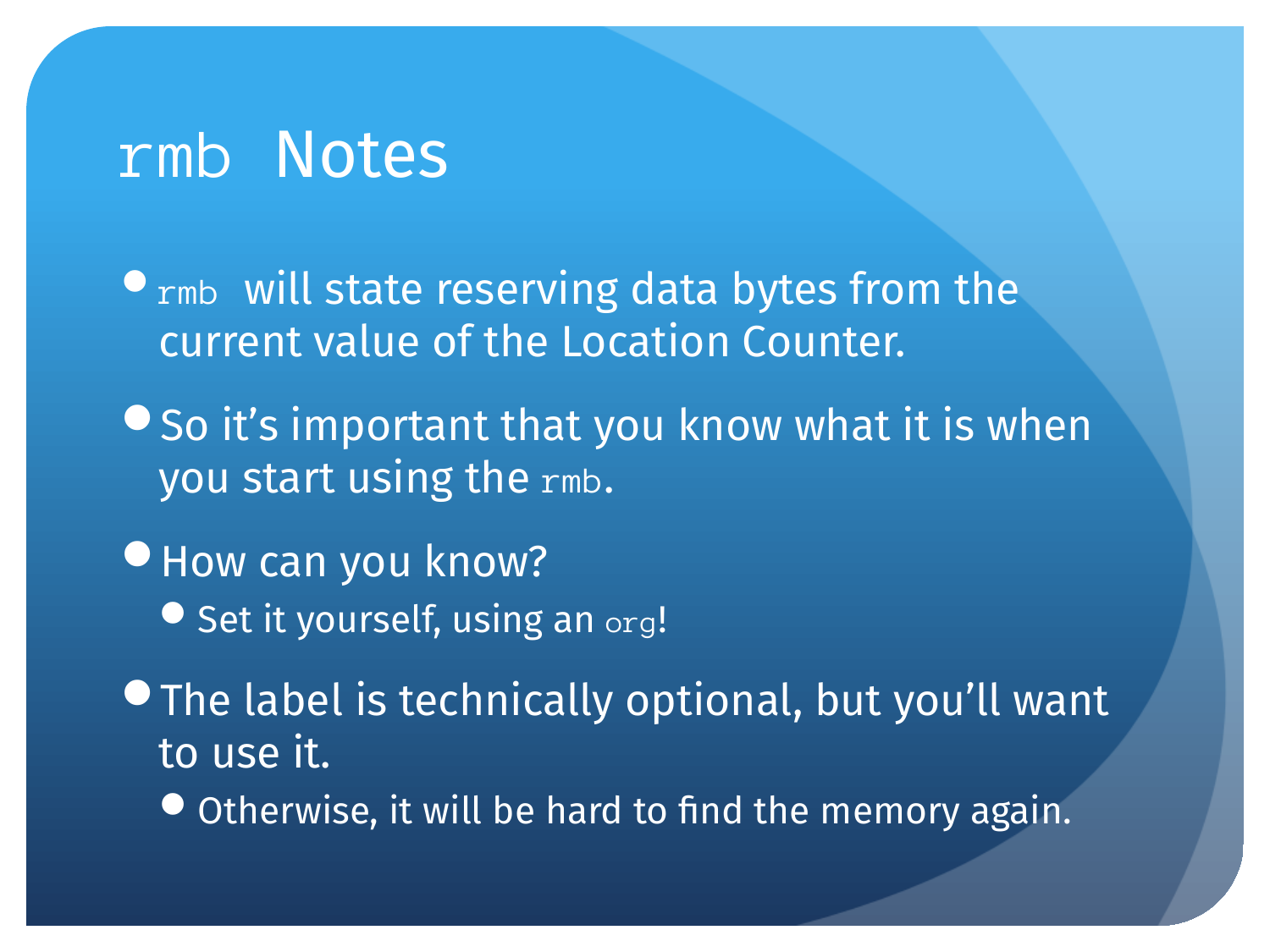

# rmb Notes
rmb will state reserving data bytes from the current value of the Location Counter.
So it’s important that you know what it is when you start using the rmb.
How can you know?
Set it yourself, using an org!
The label is technically optional, but you’ll want to use it.
Otherwise, it will be hard to find the memory again.